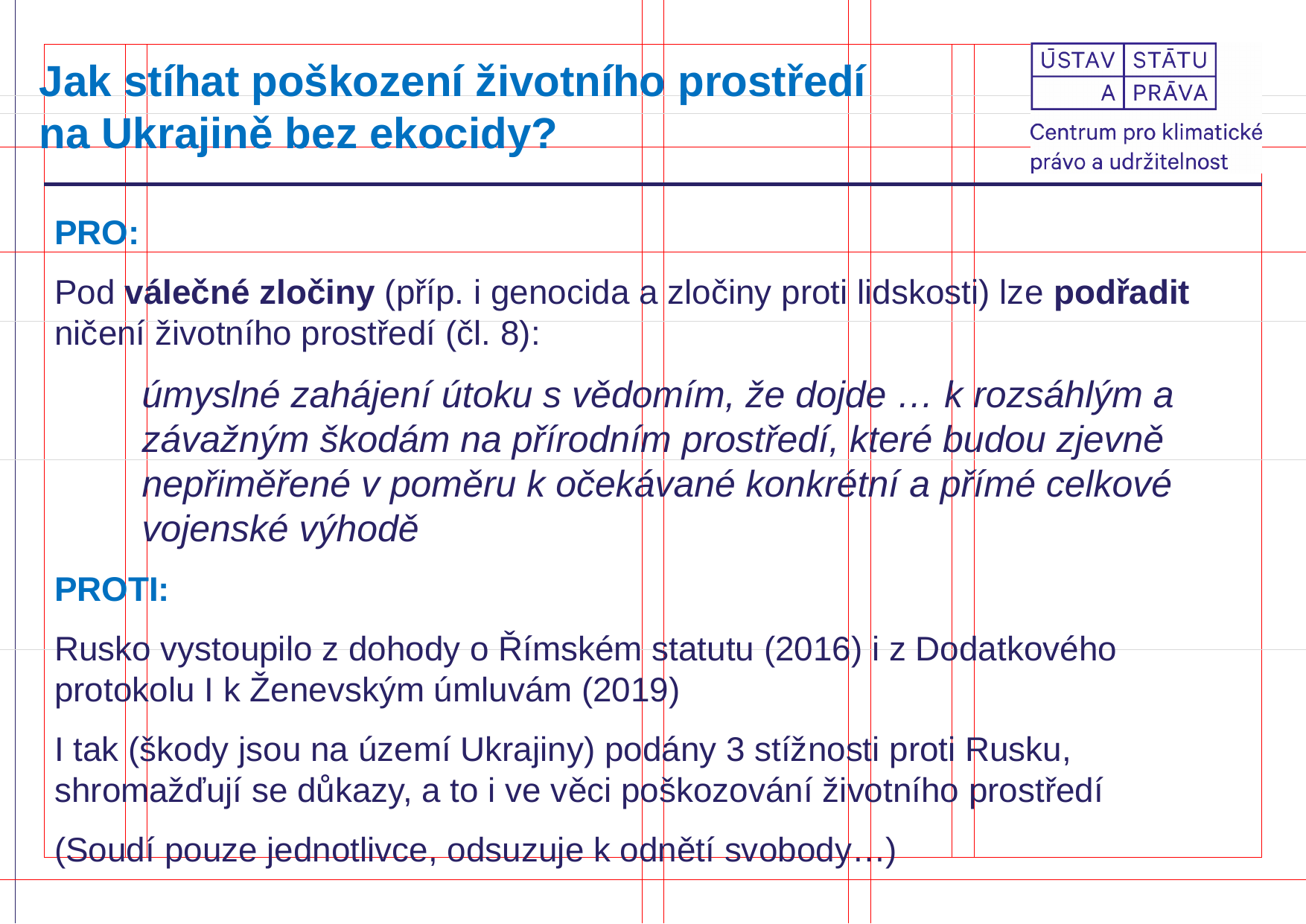

Jak stíhat poškození životního prostředí na Ukrajině bez ekocidy?
PRO:
Pod válečné zločiny (příp. i genocida a zločiny proti lidskosti) lze podřadit ničení životního prostředí (čl. 8):
	úmyslné zahájení útoku s vědomím, že dojde … k rozsáhlým a závažným škodám na přírodním prostředí, které budou zjevně nepřiměřené v poměru k očekávané konkrétní a přímé celkové vojenské výhodě
PROTI:
Rusko vystoupilo z dohody o Římském statutu (2016) i z Dodatkového protokolu I k Ženevským úmluvám (2019)
I tak (škody jsou na území Ukrajiny) podány 3 stížnosti proti Rusku, shromažďují se důkazy, a to i ve věci poškozování životního prostředí
(Soudí pouze jednotlivce, odsuzuje k odnětí svobody…)